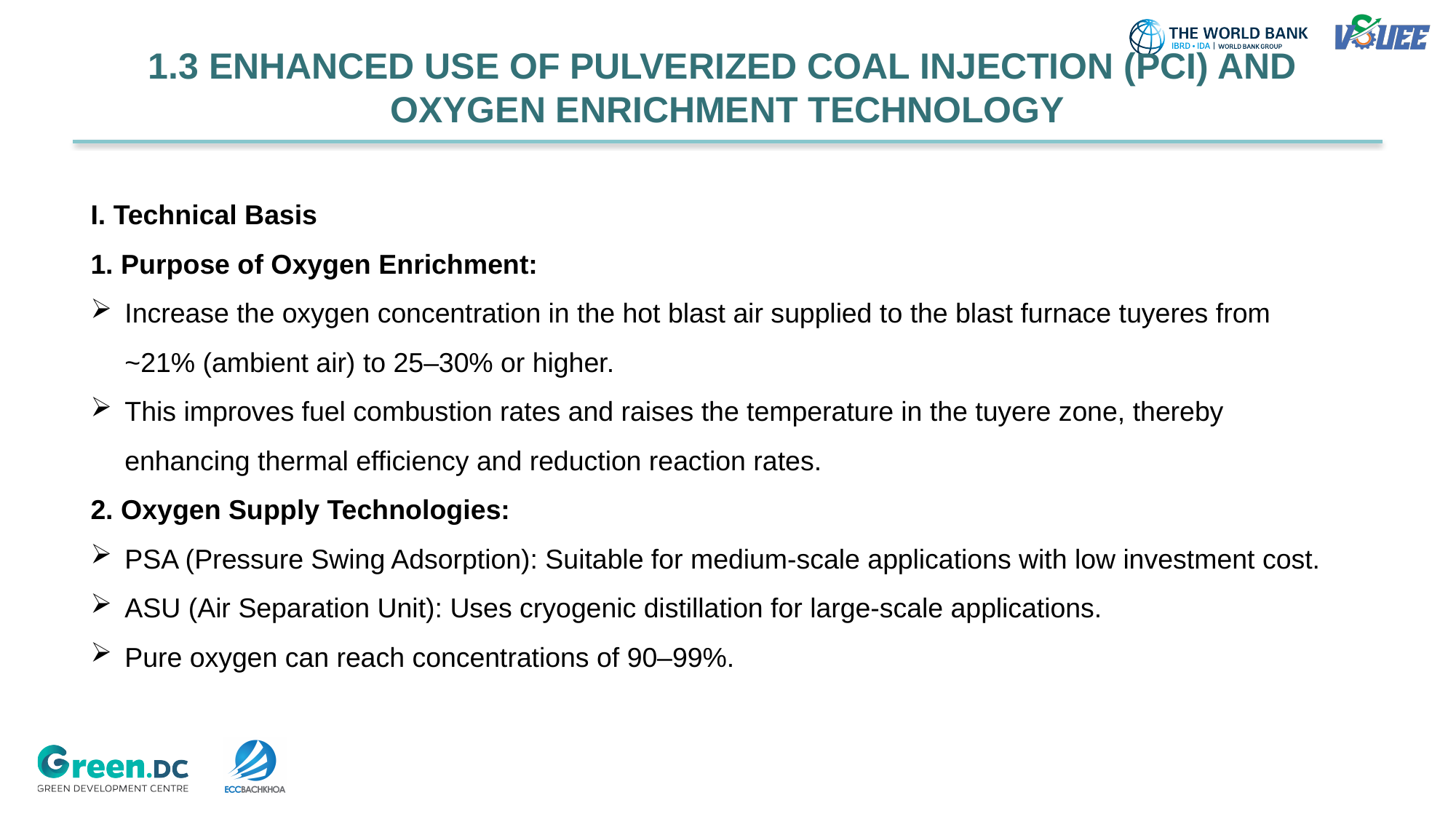

1.3 ENHANCED USE OF PULVERIZED COAL INJECTION (PCI) AND
OXYGEN ENRICHMENT TECHNOLOGY
I. Technical Basis
1. Purpose of Oxygen Enrichment:
Increase the oxygen concentration in the hot blast air supplied to the blast furnace tuyeres from ~21% (ambient air) to 25–30% or higher.
This improves fuel combustion rates and raises the temperature in the tuyere zone, thereby enhancing thermal efficiency and reduction reaction rates.
2. Oxygen Supply Technologies:
PSA (Pressure Swing Adsorption): Suitable for medium-scale applications with low investment cost.
ASU (Air Separation Unit): Uses cryogenic distillation for large-scale applications.
Pure oxygen can reach concentrations of 90–99%.